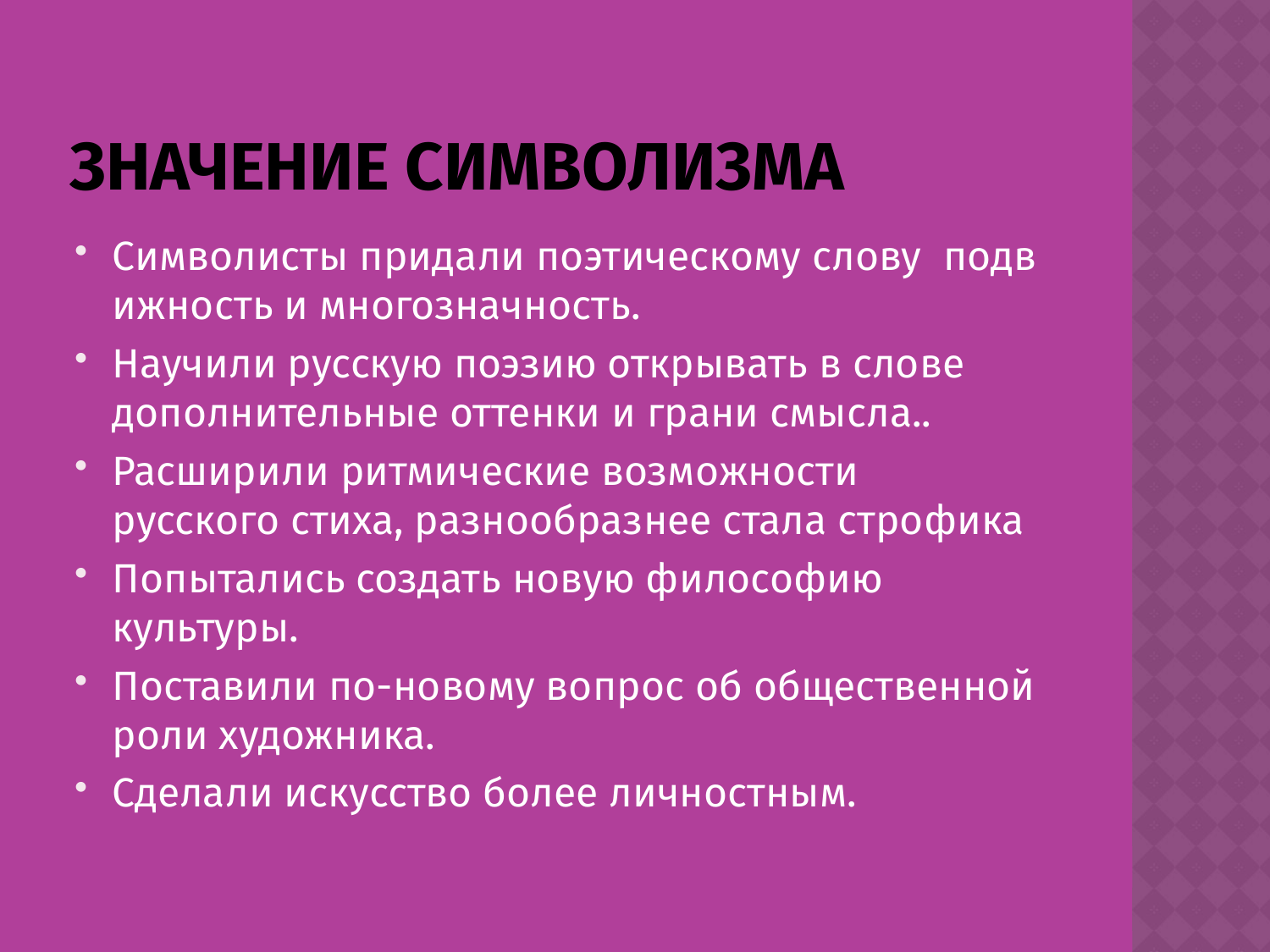

# Значение символизма
Символисты придали поэтическому слову  подвижность и многозначность.
Научили русскую поэзию открывать в слове дополнительные оттенки и грани смысла..
Расширили ритмические возможности русского стиха, разнообразнее стала строфика
Попытались создать новую философию культуры.
Поставили по-новому вопрос об общественной роли художника.
Сделали искусство более личностным.